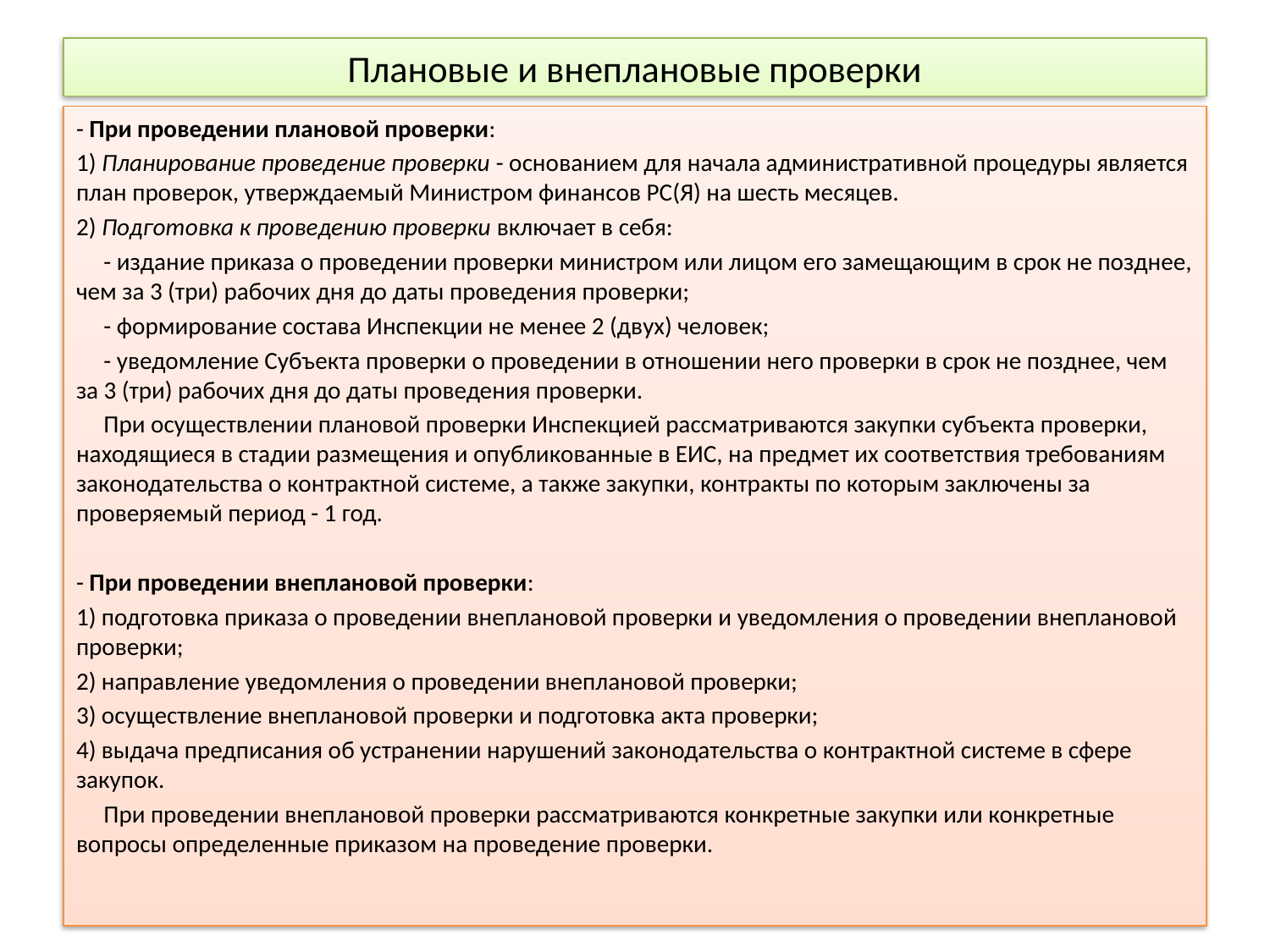

# Плановые и внеплановые проверки
- При проведении плановой проверки:
1) Планирование проведение проверки - основанием для начала административной процедуры является план проверок, утверждаемый Министром финансов РС(Я) на шесть месяцев.
2) Подготовка к проведению проверки включает в себя:
     - издание приказа о проведении проверки министром или лицом его замещающим в срок не позднее, чем за 3 (три) рабочих дня до даты проведения проверки;
     - формирование состава Инспекции не менее 2 (двух) человек;
     - уведомление Субъекта проверки о проведении в отношении него проверки в срок не позднее, чем за 3 (три) рабочих дня до даты проведения проверки.
     При осуществлении плановой проверки Инспекцией рассматриваются закупки субъекта проверки, находящиеся в стадии размещения и опубликованные в ЕИС, на предмет их соответствия требованиям законодательства о контрактной системе, а также закупки, контракты по которым заключены за проверяемый период - 1 год.

- При проведении внеплановой проверки:
1) подготовка приказа о проведении внеплановой проверки и уведомления о проведении внеплановой проверки;
2) направление уведомления о проведении внеплановой проверки;
3) осуществление внеплановой проверки и подготовка акта проверки;
4) выдача предписания об устранении нарушений законодательства о контрактной системе в сфере закупок.
     При проведении внеплановой проверки рассматриваются конкретные закупки или конкретные вопросы определенные приказом на проведение проверки.